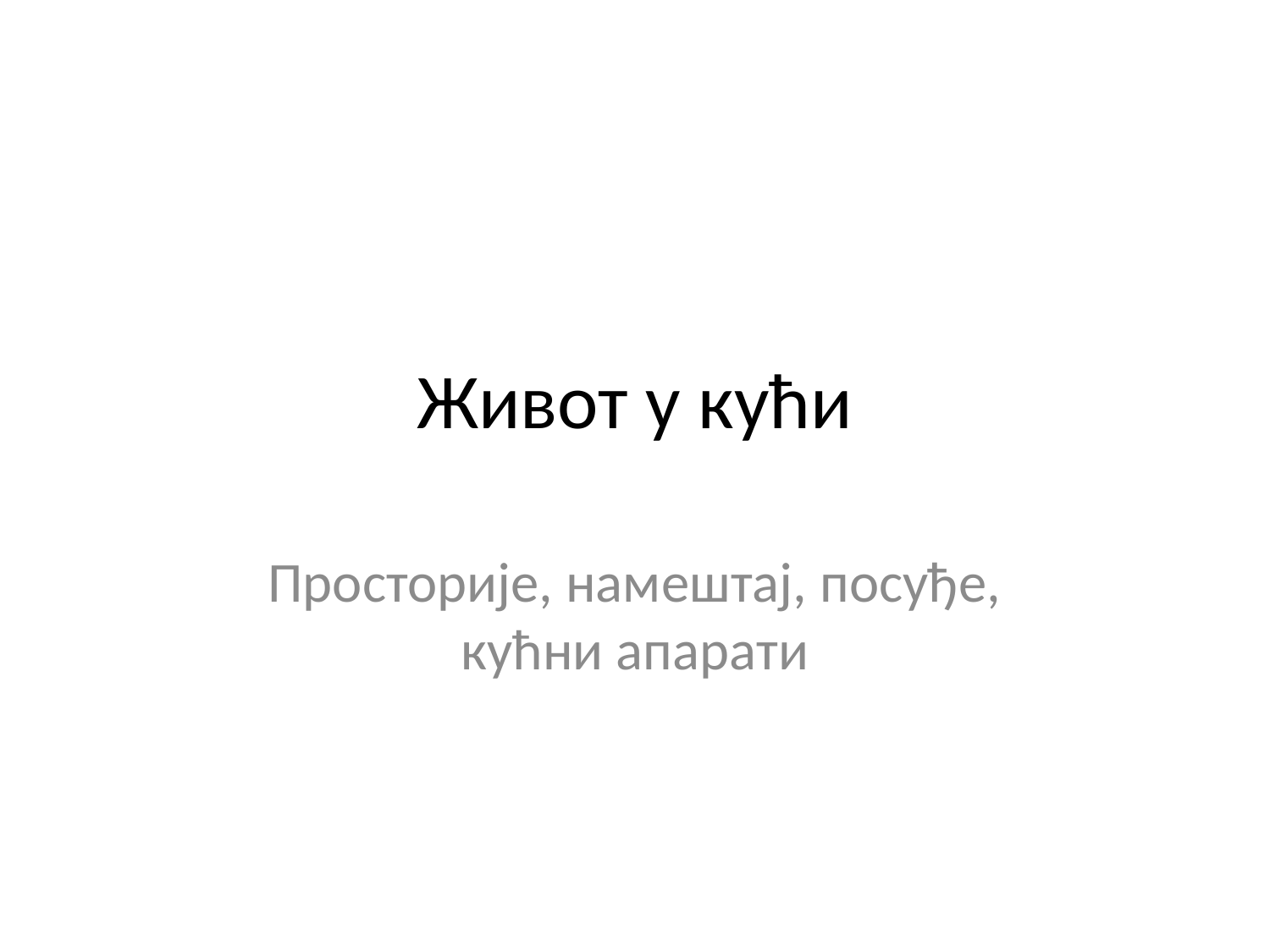

# Живот у кући
Просторије, намештај, посуђе, кућни апарати